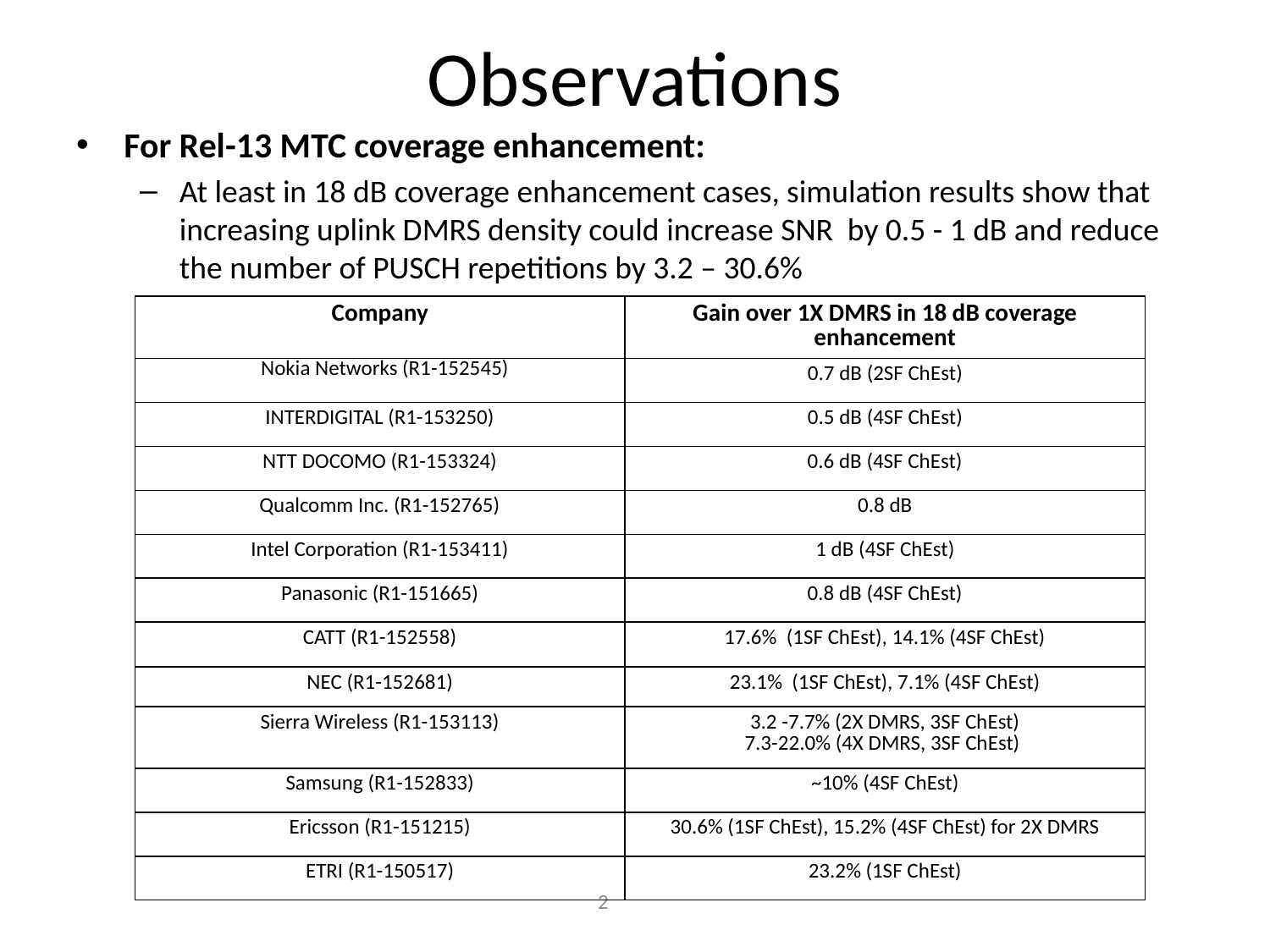

# Observations
For Rel-13 MTC coverage enhancement:
At least in 18 dB coverage enhancement cases, simulation results show that increasing uplink DMRS density could increase SNR  by 0.5 - 1 dB and reduce the number of PUSCH repetitions by 3.2 – 30.6%
| Company | Gain over 1X DMRS in 18 dB coverage enhancement |
| --- | --- |
| Nokia Networks (R1-152545) | 0.7 dB (2SF ChEst) |
| INTERDIGITAL (R1-153250) | 0.5 dB (4SF ChEst) |
| NTT DOCOMO (R1-153324) | 0.6 dB (4SF ChEst) |
| Qualcomm Inc. (R1-152765) | 0.8 dB |
| Intel Corporation (R1-153411) | 1 dB (4SF ChEst) |
| Panasonic (R1-151665) | 0.8 dB (4SF ChEst) |
| CATT (R1-152558) | 17.6% (1SF ChEst), 14.1% (4SF ChEst) |
| NEC (R1-152681) | 23.1% (1SF ChEst), 7.1% (4SF ChEst) |
| Sierra Wireless (R1-153113) | 3.2 -7.7% (2X DMRS, 3SF ChEst) 7.3-22.0% (4X DMRS, 3SF ChEst) |
| Samsung (R1-152833) | ~10% (4SF ChEst) |
| Ericsson (R1-151215) | 30.6% (1SF ChEst), 15.2% (4SF ChEst) for 2X DMRS |
| ETRI (R1-150517) | 23.2% (1SF ChEst) |
2